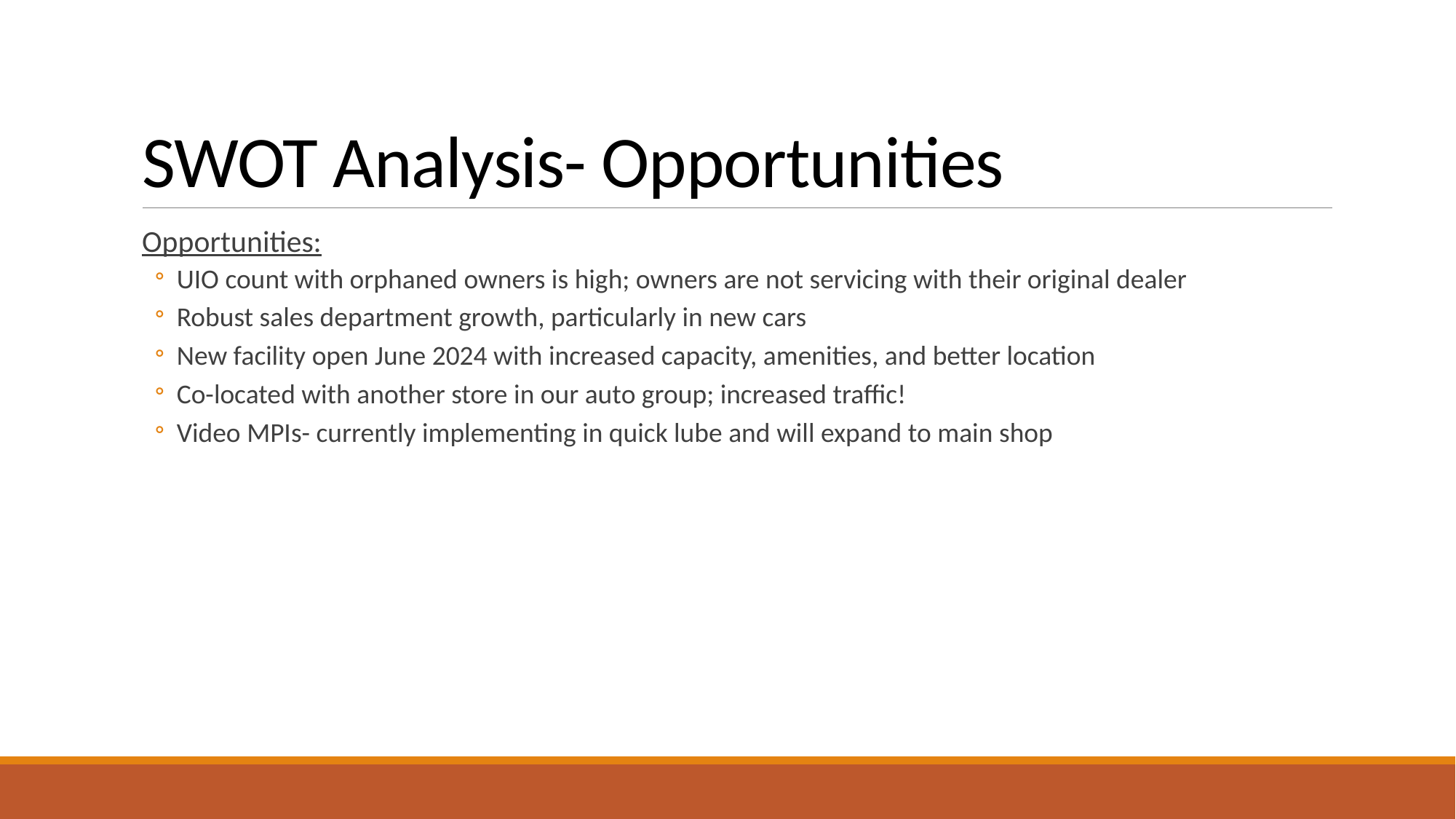

# SWOT Analysis- Opportunities
Opportunities:
UIO count with orphaned owners is high; owners are not servicing with their original dealer
Robust sales department growth, particularly in new cars
New facility open June 2024 with increased capacity, amenities, and better location
Co-located with another store in our auto group; increased traffic!
Video MPIs- currently implementing in quick lube and will expand to main shop